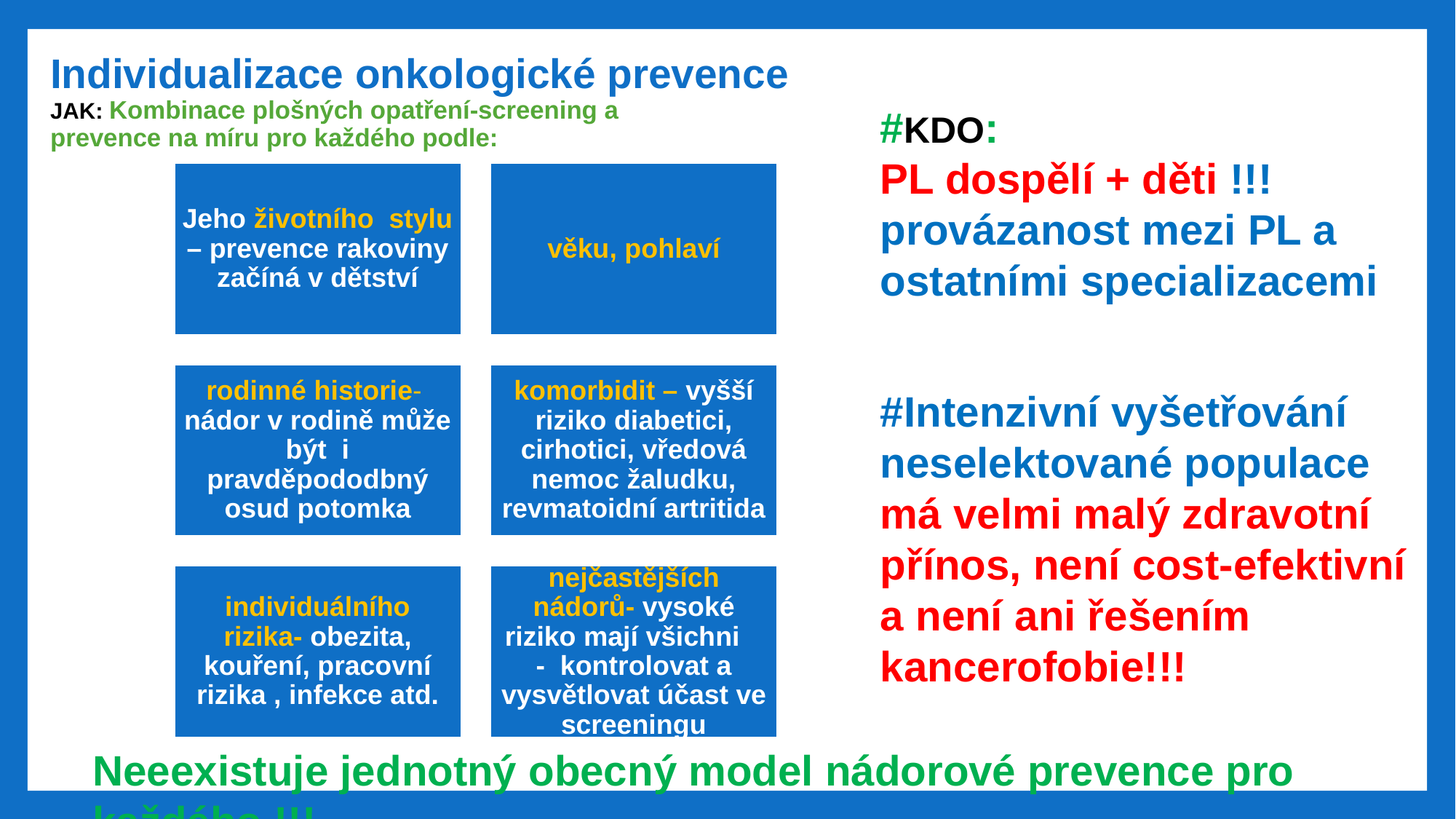

# Individualizace onkologické prevence JAK: Kombinace plošných opatření-screening a prevence na míru pro každého podle:
#KDO:
PL dospělí + děti !!! provázanost mezi PL a ostatními specializacemi

#Intenzivní vyšetřování neselektované populace má velmi malý zdravotní přínos, není cost-efektivní a není ani řešením kancerofobie!!!

Jeho životního  stylu – prevence rakoviny začíná v dětství
věku, pohlaví
rodinné historie-  nádor v rodině může být  i pravděpododbný osud potomka
komorbidit – vyšší riziko diabetici, cirhotici, vředová nemoc žaludku, revmatoidní artritida
individuálního rizika- obezita, kouření, pracovní rizika , infekce atd.
nejčastějších nádorů- vysoké riziko mají všichni    -  kontrolovat a vysvětlovat účast ve screeningu
Neeexistuje jednotný obecný model nádorové prevence pro každého !!!